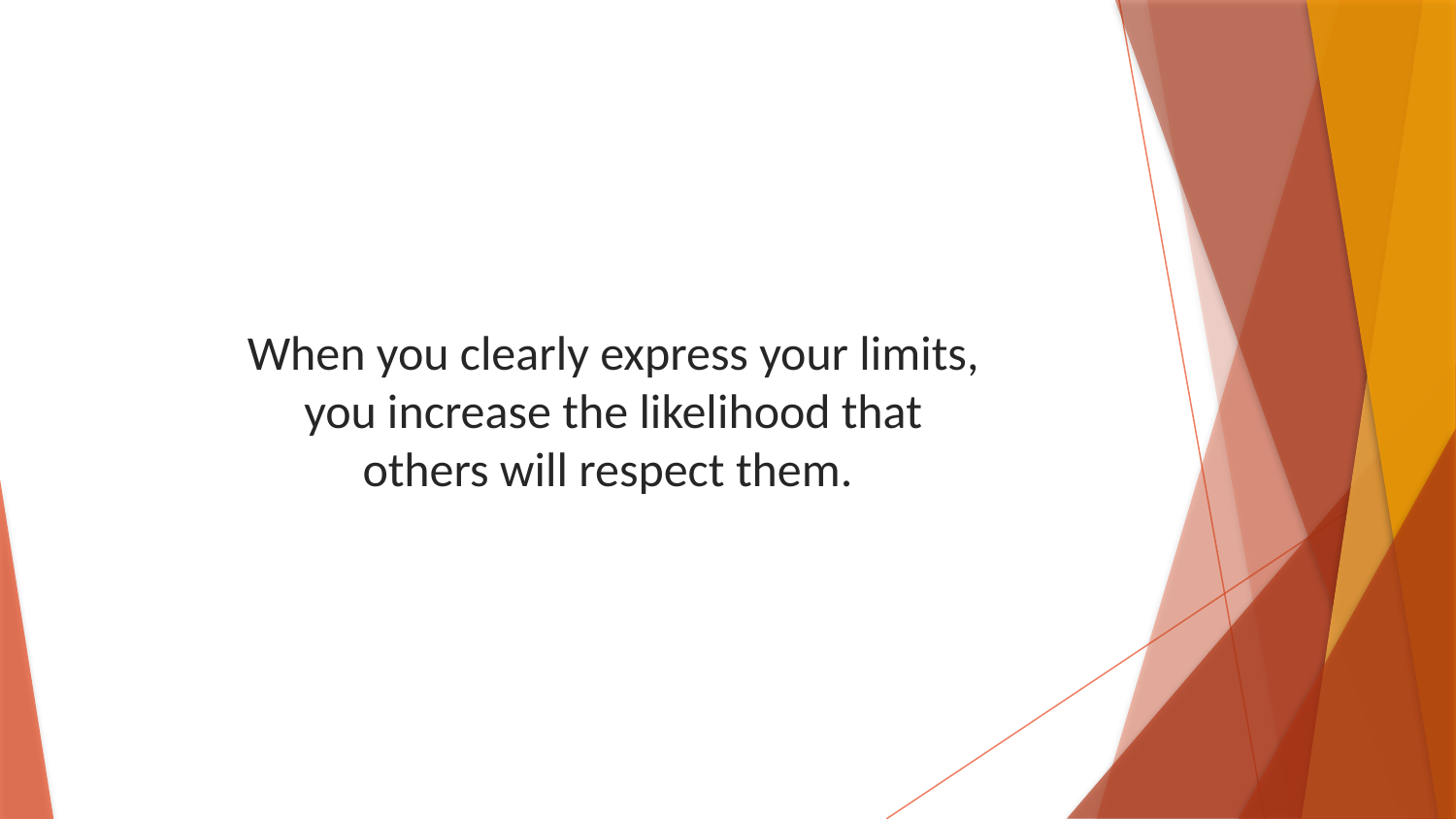

When you clearly express your limits, you increase the likelihood that others will respect them.